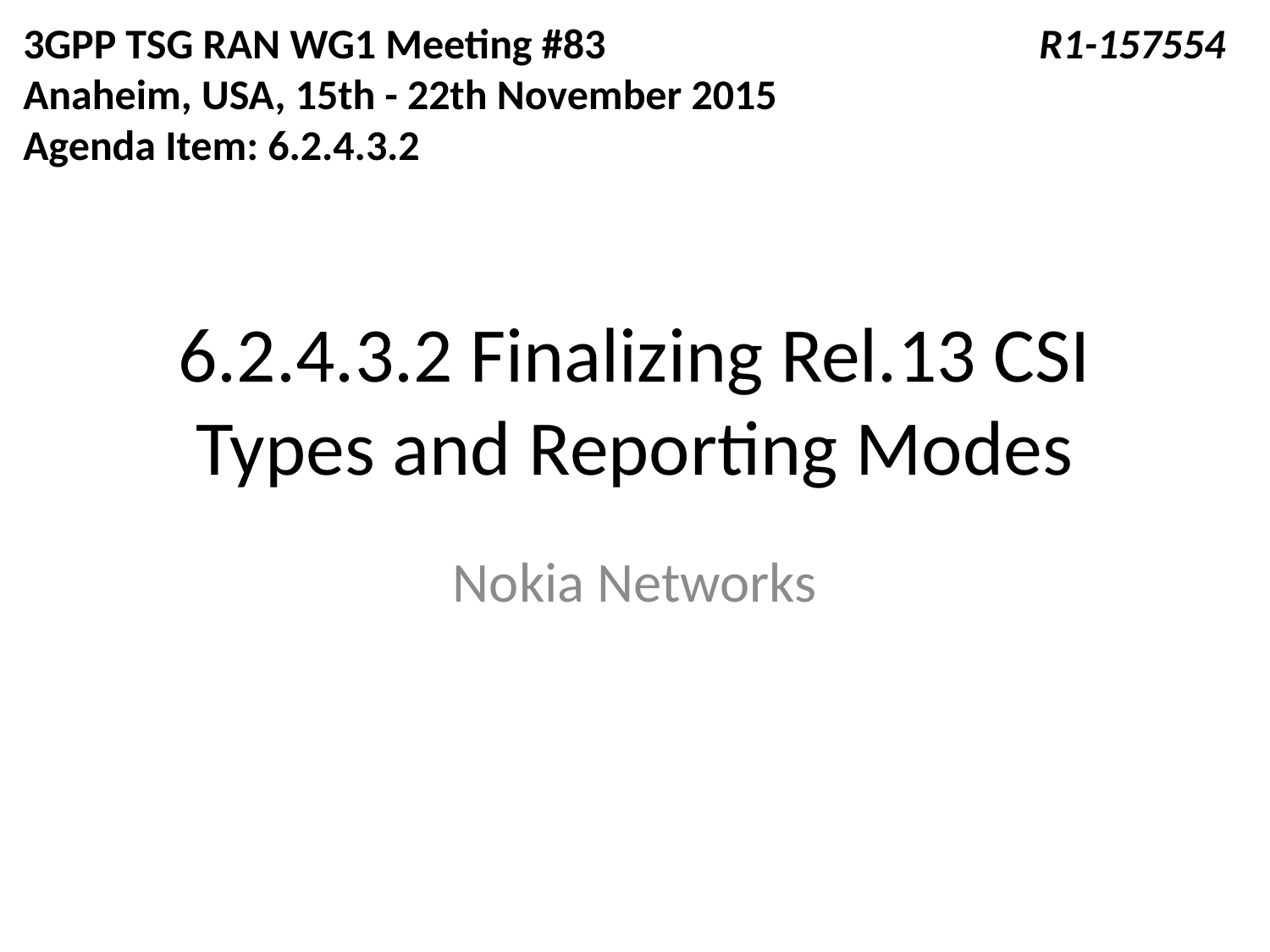

3GPP TSG RAN WG1 Meeting #83				R1-157554
Anaheim, USA, 15th - 22th November 2015
Agenda Item: 6.2.4.3.2
# 6.2.4.3.2 Finalizing Rel.13 CSI Types and Reporting Modes
Nokia Networks